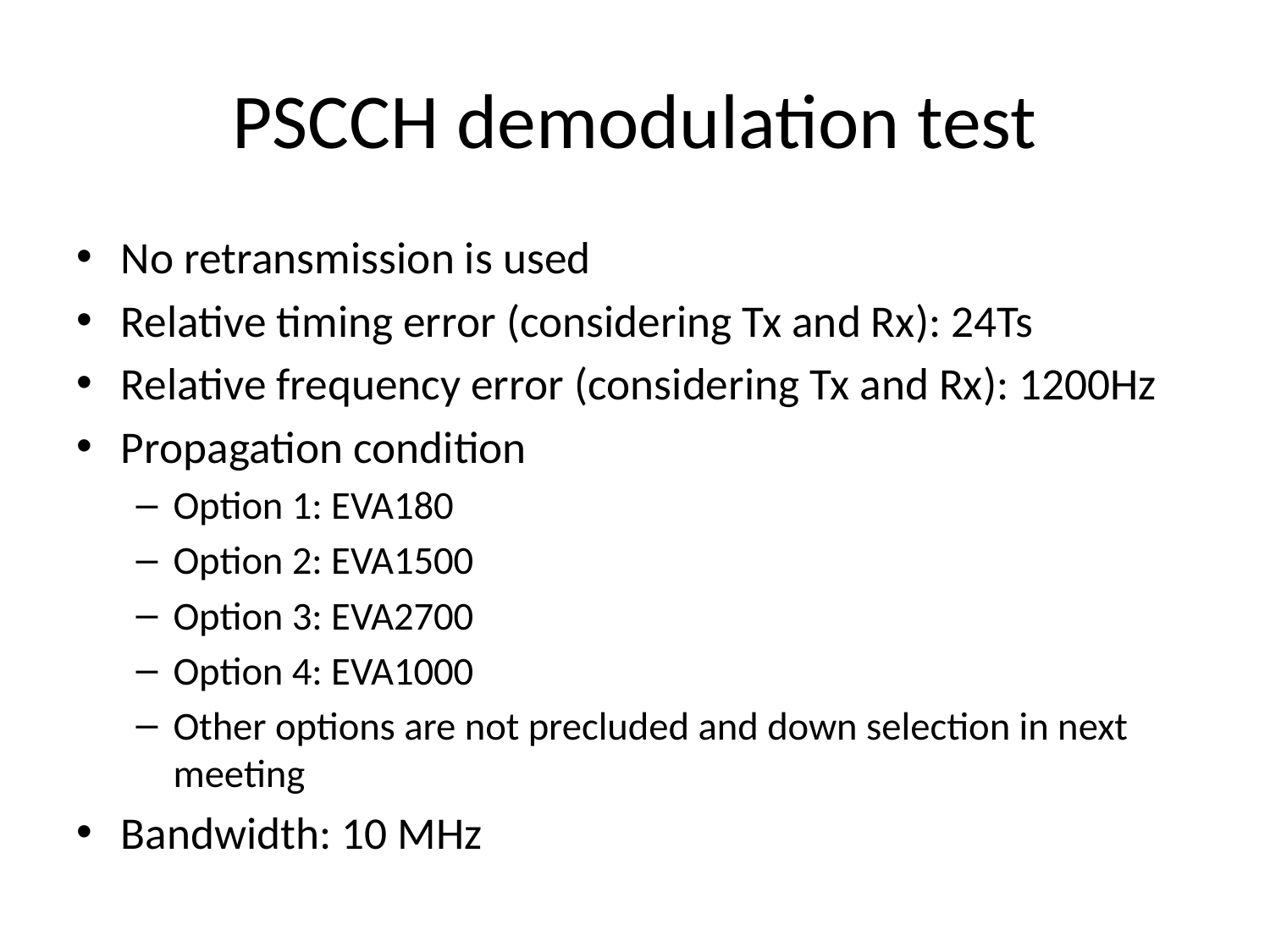

# PSCCH demodulation test
No retransmission is used
Relative timing error (considering Tx and Rx): 24Ts
Relative frequency error (considering Tx and Rx): 1200Hz
Propagation condition
Option 1: EVA180
Option 2: EVA1500
Option 3: EVA2700
Option 4: EVA1000
Other options are not precluded and down selection in next meeting
Bandwidth: 10 MHz